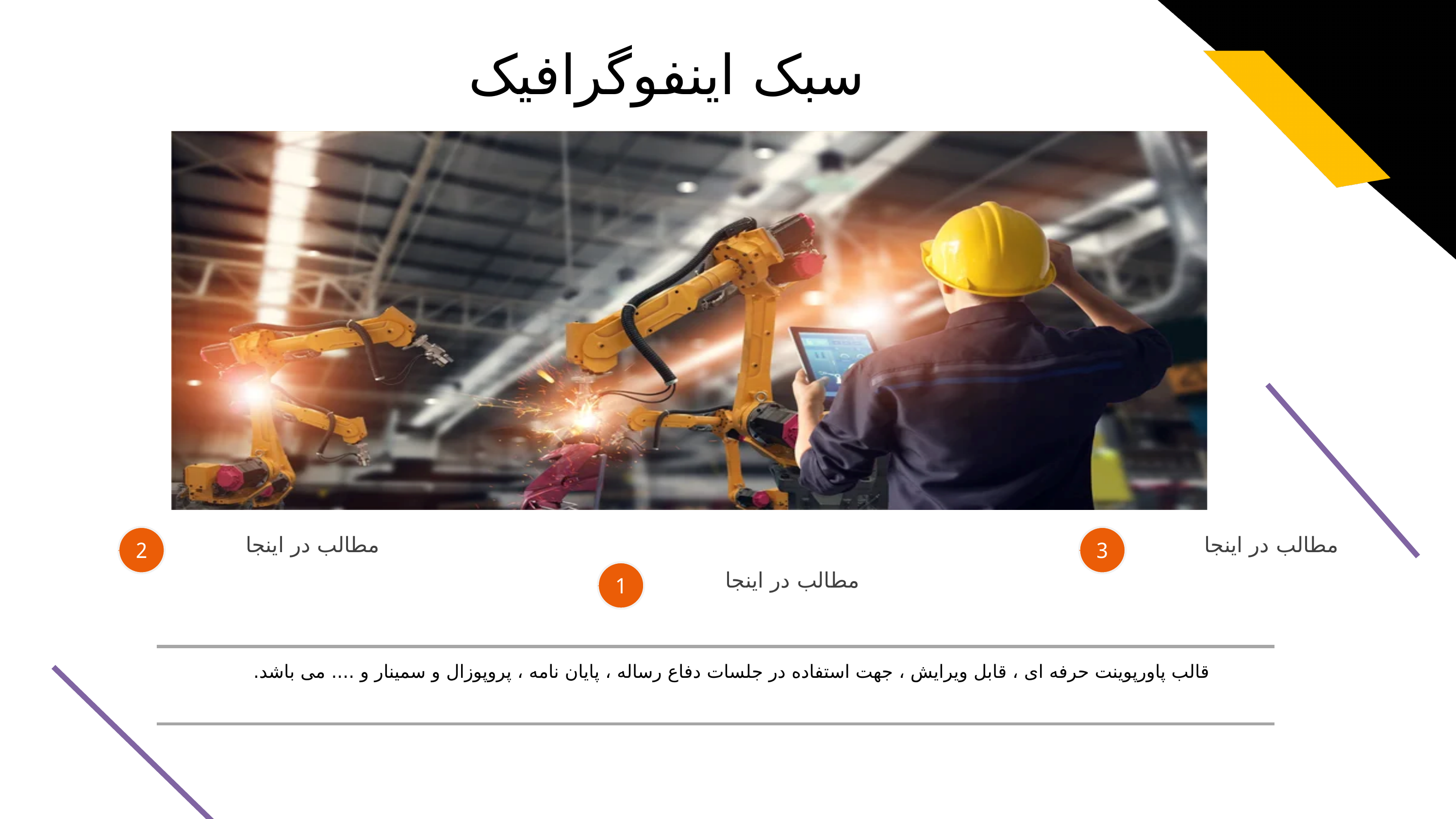

سبک اینفوگرافیک

2

3

مطالب در اینجا
مطالب در اینجا
1

مطالب در اینجا

قالب پاورپوينت حرفه ای ، قابل ویرایش ، جهت استفاده در جلسات دفاع رساله ، پایان نامه ، پروپوزال و سمینار و .... می باشد.